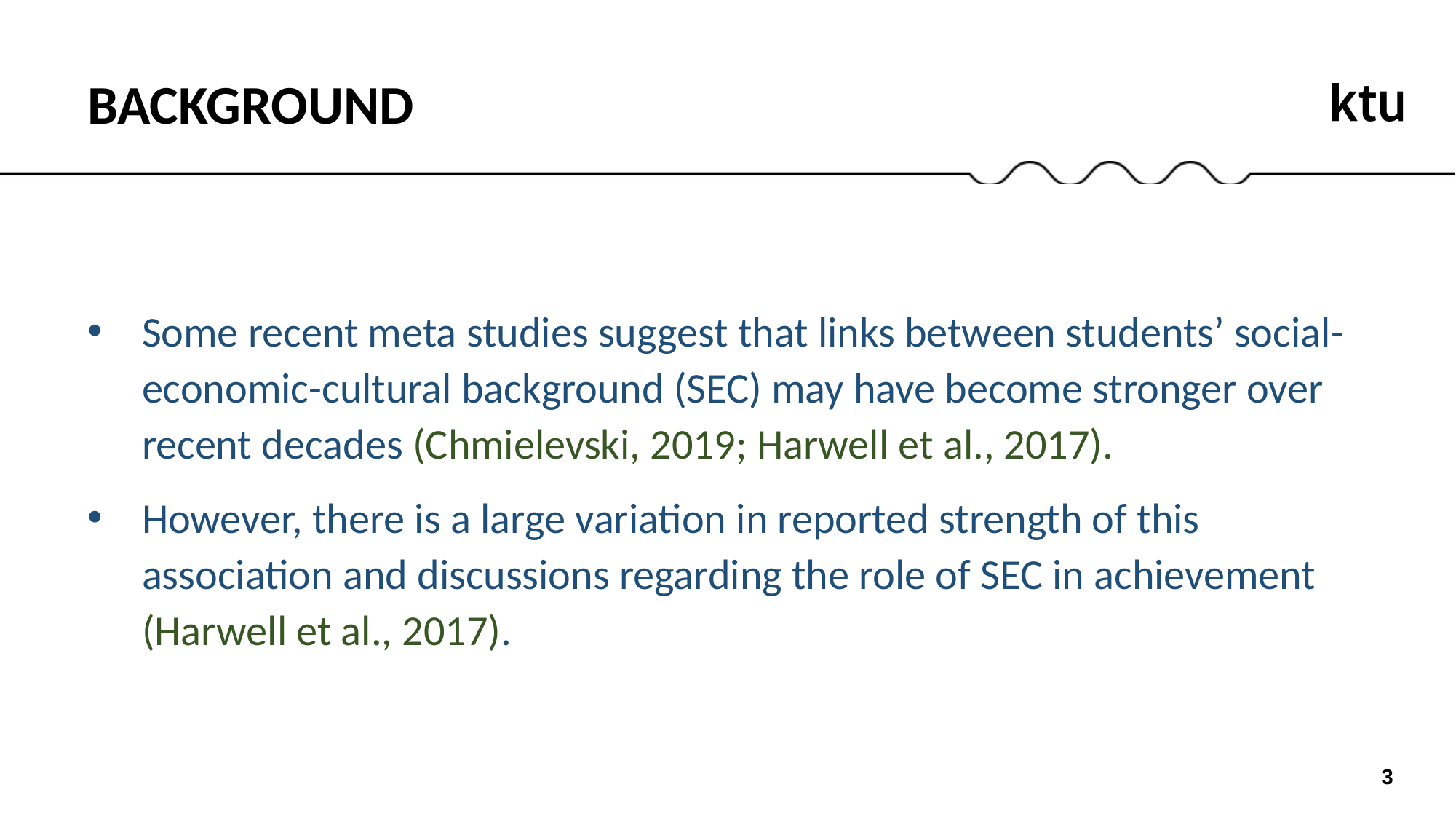

BACKGROUND
Some recent meta studies suggest that links between students’ social-economic-cultural background (SEC) may have become stronger over recent decades (Chmielevski, 2019; Harwell et al., 2017).
However, there is a large variation in reported strength of this association and discussions regarding the role of SEC in achievement (Harwell et al., 2017).